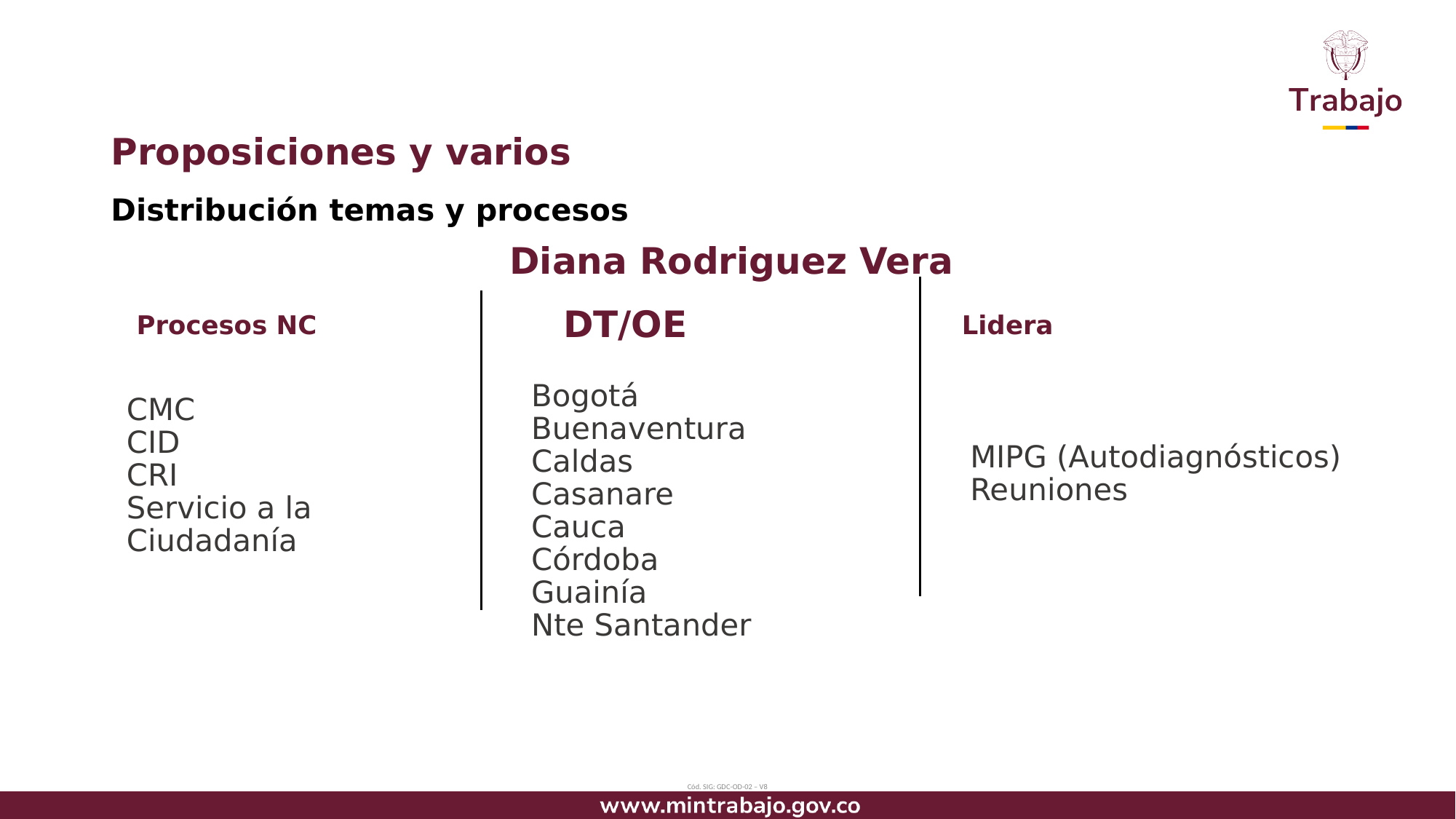

# Proposiciones y varios
Distribución temas y procesos
Diana Rodriguez Vera

Procesos NC

Lidera
DT/OE
MIPG (Autodiagnósticos)
Reuniones
Bogotá
Buenaventura
Caldas
Casanare
Cauca
Córdoba
Guainía
Nte Santander
CMC
CID
CRI
Servicio a la Ciudadanía
Cód. SIG: GDC-OD-02 – V8